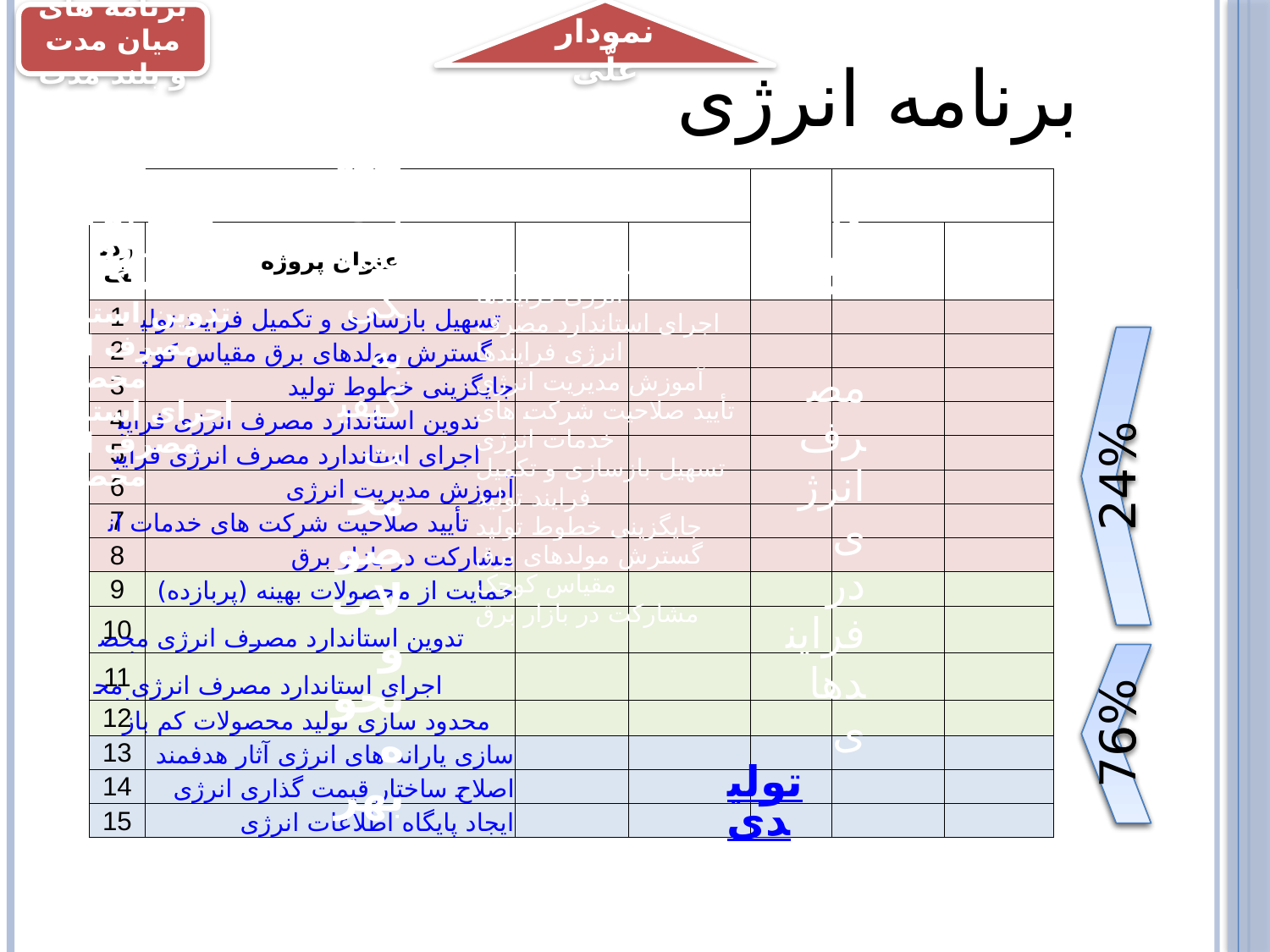

نمودار علّی
برنامه های میان مدت و بلند مدت
# برنامه انرژی
آموزش مدیریت انرژی
جایگزینی خطوط تولید
مشارکت در بازار برق
|  |  |  |  |  |  |  |
| --- | --- | --- | --- | --- | --- | --- |
| ردیف | عنوان پروژه |  |  |  |  |  |
| 1 | تسهیل بازسازی و تکمیل فرایند تولید |  |  |  |  |  |
| 2 | گسترش مولدهای برق مقیاس کوچک |  |  |  |  |  |
| 3 | جایگزینی خطوط تولید |  |  |  |  |  |
| 4 | تدوین استاندارد مصرف انرژی فرایندها |  |  |  |  |  |
| 5 | اجرای استاندارد مصرف انرژی فرایندها |  |  |  |  |  |
| 6 | آموزش مدیریت انرژی |  |  |  |  |  |
| 7 | تأیید صلاحیت شرکت های خدمات انرژی |  |  |  |  |  |
| 8 | مشارکت در بازار برق |  |  |  |  |  |
| 9 | حمایت از محصولات بهینه (پربازده) |  |  |  |  |  |
| 10 | تدوین استاندارد مصرف انرژی محصولات |  |  |  |  |  |
| 11 | اجرای استاندارد مصرف انرژی محصولات |  |  |  |  |  |
| 12 | محدود سازی تولید محصولات کم بازده |  |  |  |  |  |
| 13 | آثار هدفمند سازی یارانه های انرژی |  |  |  |  |  |
| 14 | اصلاح ساختار قیمت گذاری انرژی |  |  |  |  |  |
| 15 | ایجاد پایگاه اطلاعات انرژی |  |  |  |  |  |
24%
24%
76%
76%